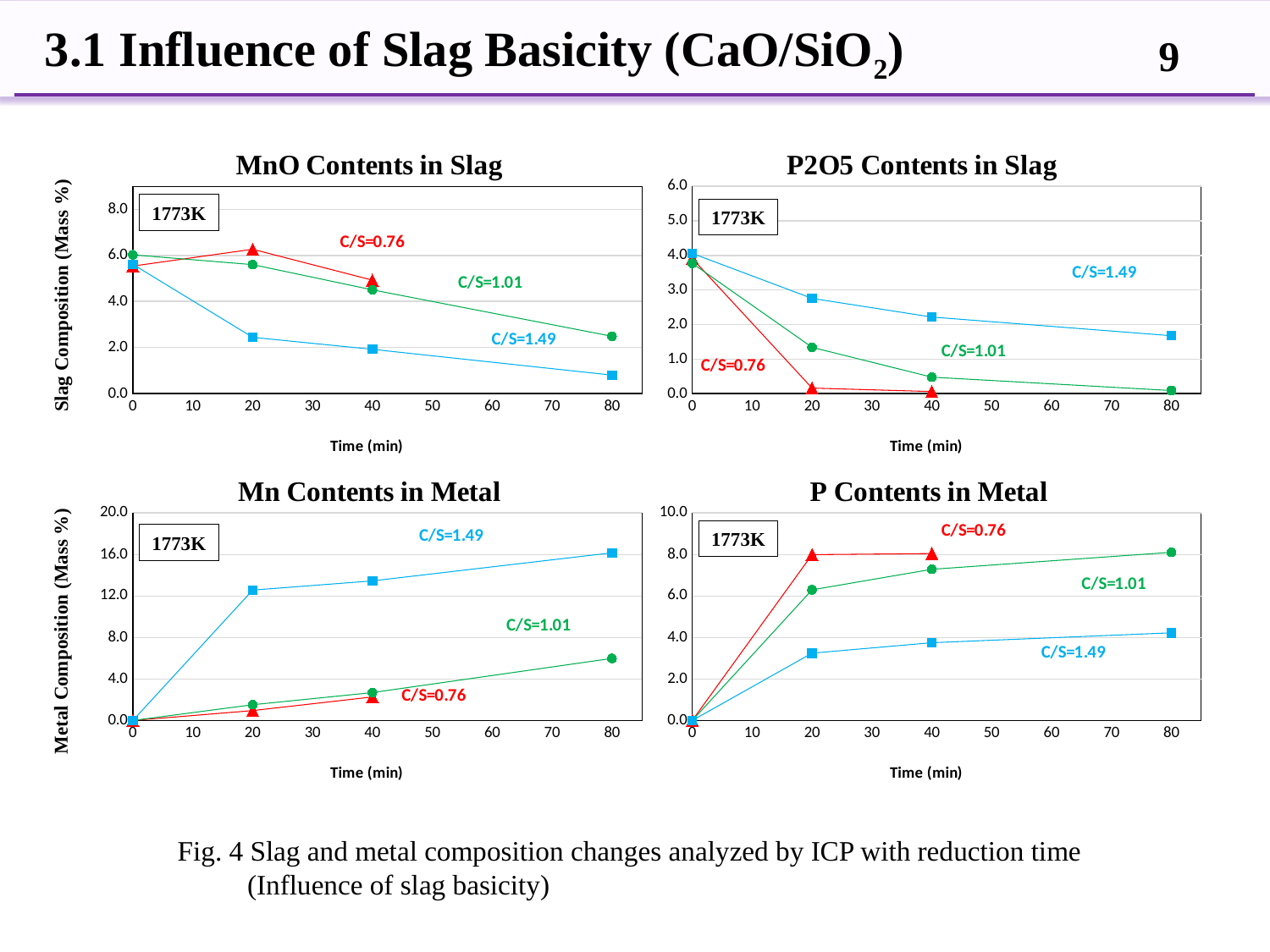

3.1 Influence of Slag Basicity (CaO/SiO2)
9

### Chart: MnO Contents in Slag

| Category | Slag C | Slag D | Slag E |
|---|---|---|---|

### Chart: P2O5 Contents in Slag

| Category | Slag C | Slag D | Slag E |
|---|---|---|---|

### Chart: Mn Contents in Metal

| Category | Slag C | Slag D | Slag E |
|---|---|---|---|

### Chart: P Contents in Metal

| Category | Slag C | Slag D | Slag E |
|---|---|---|---|
Slag Composition (Mass %)
Metal Composition (Mass %)
1773K
1773K
1773K
1773K
Fig. 4 Slag and metal composition changes analyzed by ICP with reduction time
          (Influence of slag basicity)